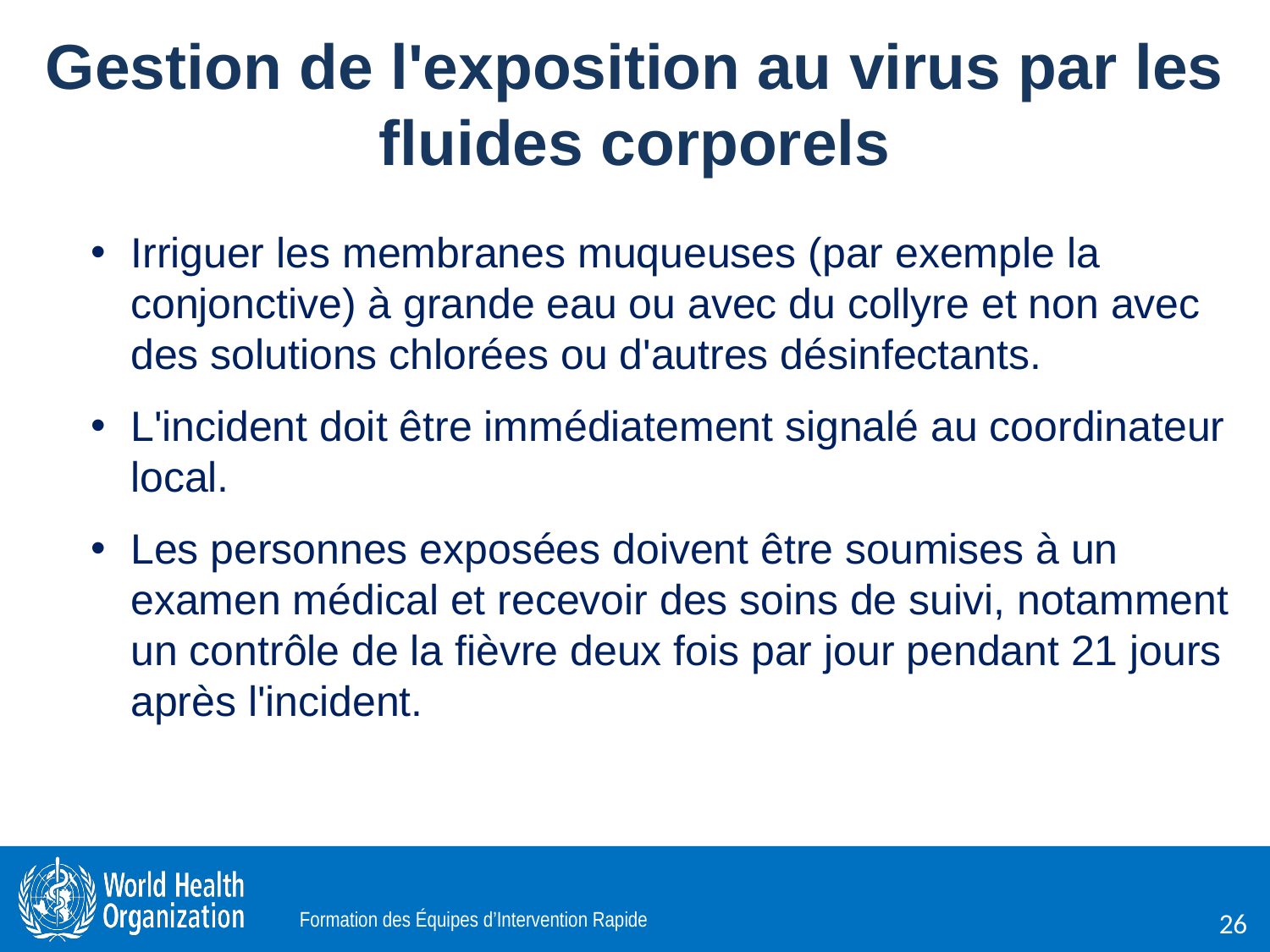

Gestion de l'exposition au virus par les fluides corporels
Irriguer les membranes muqueuses (par exemple la conjonctive) à grande eau ou avec du collyre et non avec des solutions chlorées ou d'autres désinfectants.
L'incident doit être immédiatement signalé au coordinateur local.
Les personnes exposées doivent être soumises à un examen médical et recevoir des soins de suivi, notamment un contrôle de la fièvre deux fois par jour pendant 21 jours après l'incident.